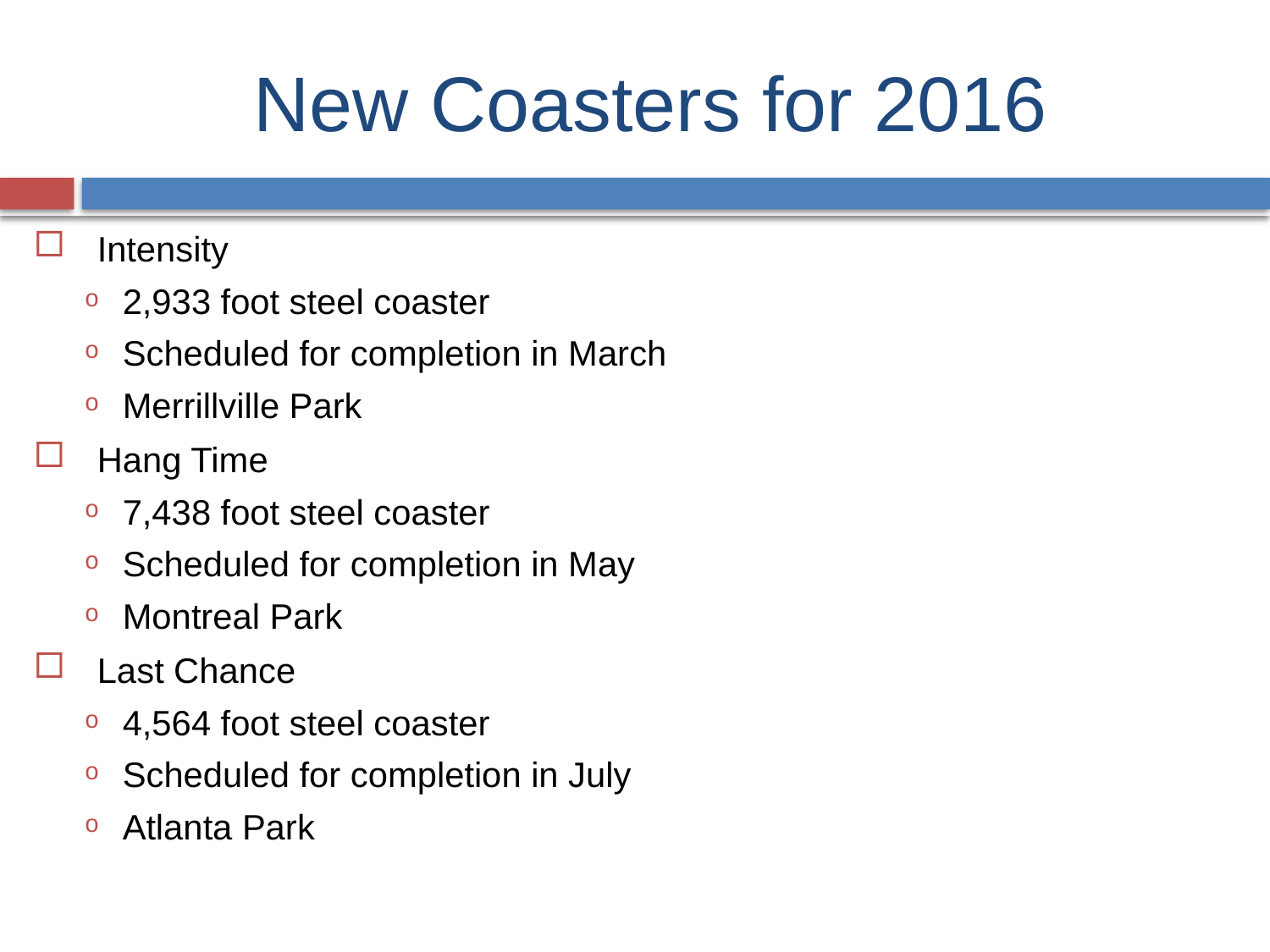

# New Coasters for 2016
Intensity
2,933 foot steel coaster
Scheduled for completion in March
Merrillville Park
Hang Time
7,438 foot steel coaster
Scheduled for completion in May
Montreal Park
Last Chance
4,564 foot steel coaster
Scheduled for completion in July
Atlanta Park